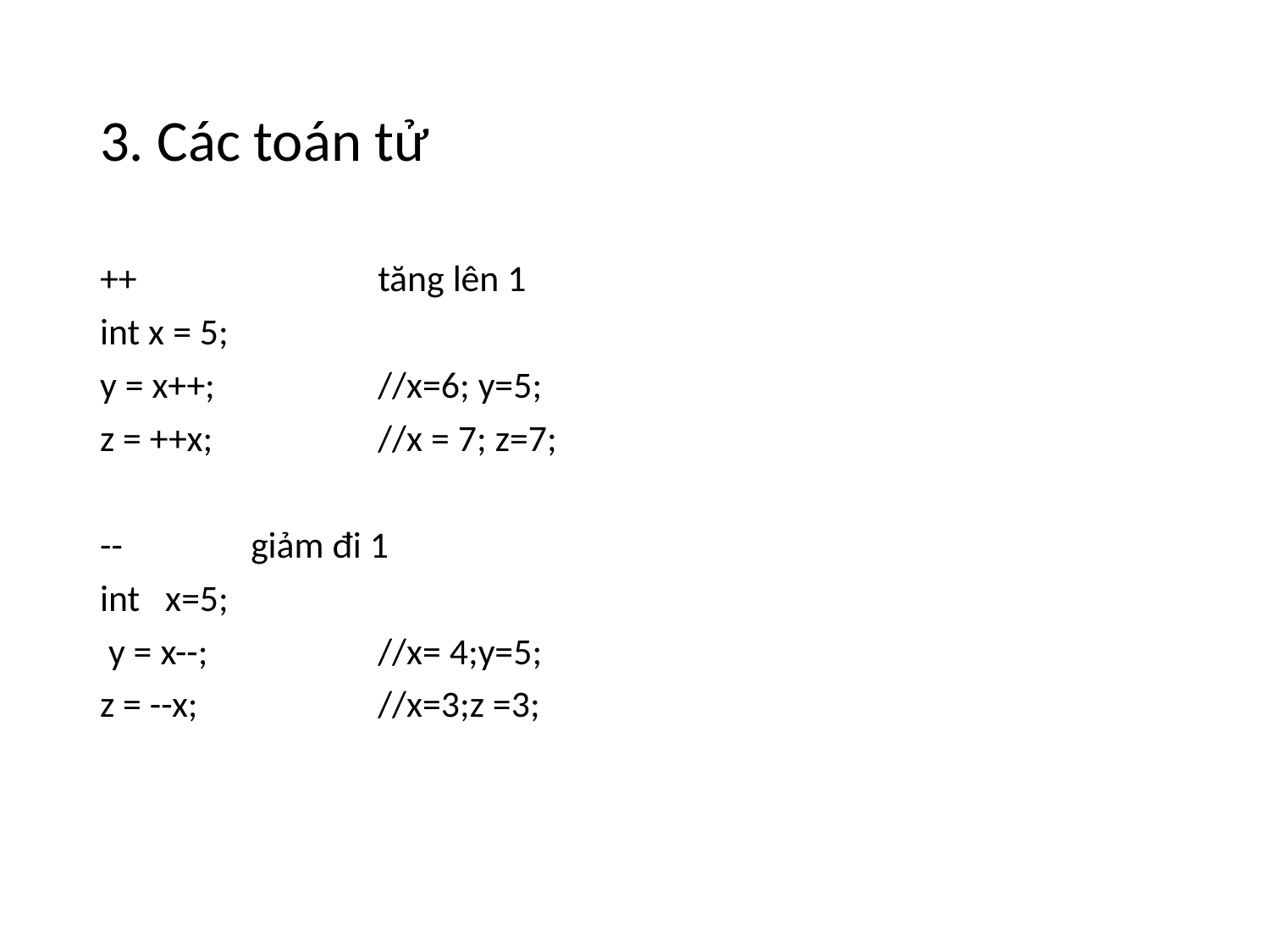

# 3. Các toán tử
++		tăng lên 1
int x = 5;
y = x++;		//x=6; y=5;
z = ++x;		//x = 7; z=7;

--		giảm đi 1
int   x=5;
 y = x--;		//x= 4;y=5;
z = --x;		//x=3;z =3;